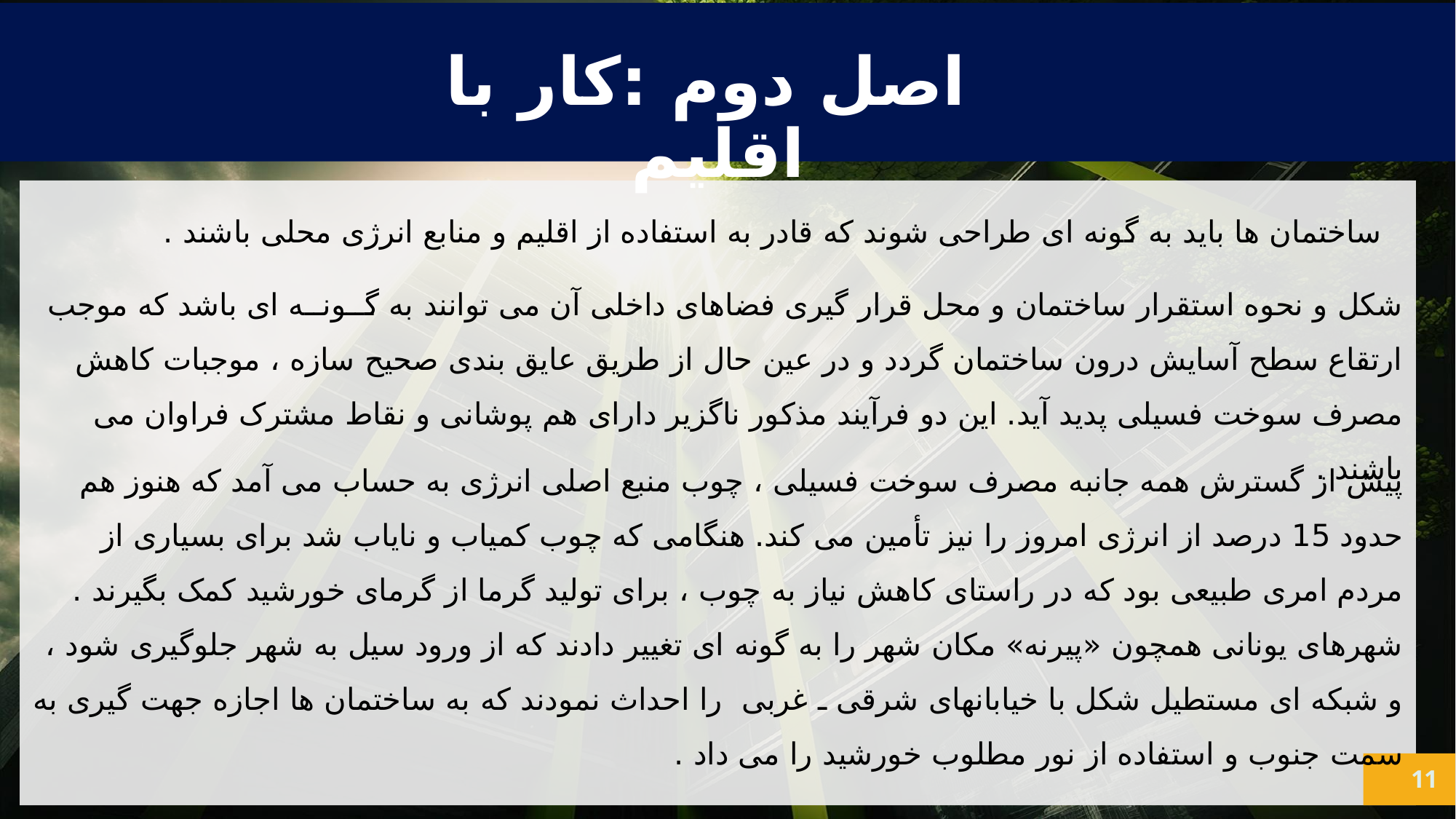

اصل دوم :كار با اقليم

ساختمان ها باید به گونه ای طراحی شوند که قادر به استفاده از اقلیم و منابع انرژی محلی باشند .
شکل و نحوه استقرار ساختمان و محل قرار گیری فضاهای داخلی آن می توانند به گــونــه ای باشد که موجب ارتقاع سطح آسایش درون ساختمان گردد و در عین حال از طریق عایق بندی صحیح سازه ، موجبات کاهش مصرف سوخت فسیلی پدید آید. این دو فرآیند مذکور ناگزیر دارای هم پوشانی و نقاط مشترک فراوان می باشند .
پیش از گسترش همه جانبه مصرف سوخت فسیلی ، چوب منبع اصلی انرژی به حساب می آمد که هنوز هم حدود 15 درصد از انرژی امروز را نیز تأمین می کند. هنگامی که چوب کمیاب و نایاب شد برای بسیاری از مردم امری طبیعی بود که در راستای کاهش نیاز به چوب ، برای تولید گرما از گرمای خورشید کمک بگیرند . شهرهای یونانی همچون «پیرنه» مکان شهر را به گونه ای تغییر دادند که از ورود سیل به شهر جلوگیری شود ، و شبکه ای مستطیل شکل با خیابانهای شرقی ـ غربی  را احداث نمودند که به ساختمان ها اجازه جهت گیری به سمت جنوب و استفاده از نور مطلوب خورشید را می داد .
11